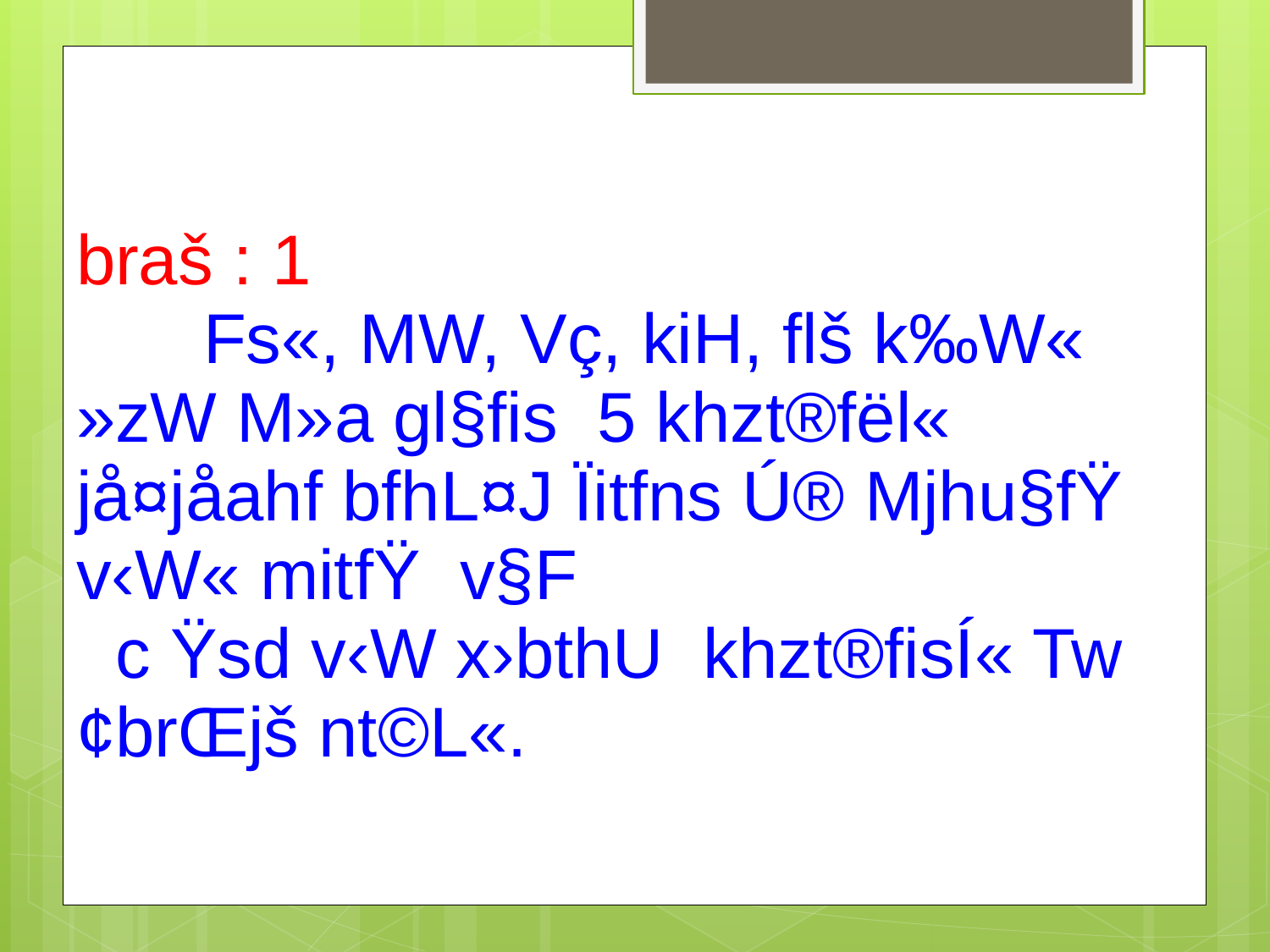

# braš : 1 Fs«, MW, Vç, kiH, flš k‰W« »zW M»a gl§fis  5 khzt®fël« jå¤jåahf bfhL¤J Ïitfns Ú® Mjhu§fŸ v‹W« mitfŸ  v§F                                  c Ÿsd v‹W x›bthU  khzt®fisÍ« Tw¢brŒjš nt©L«.